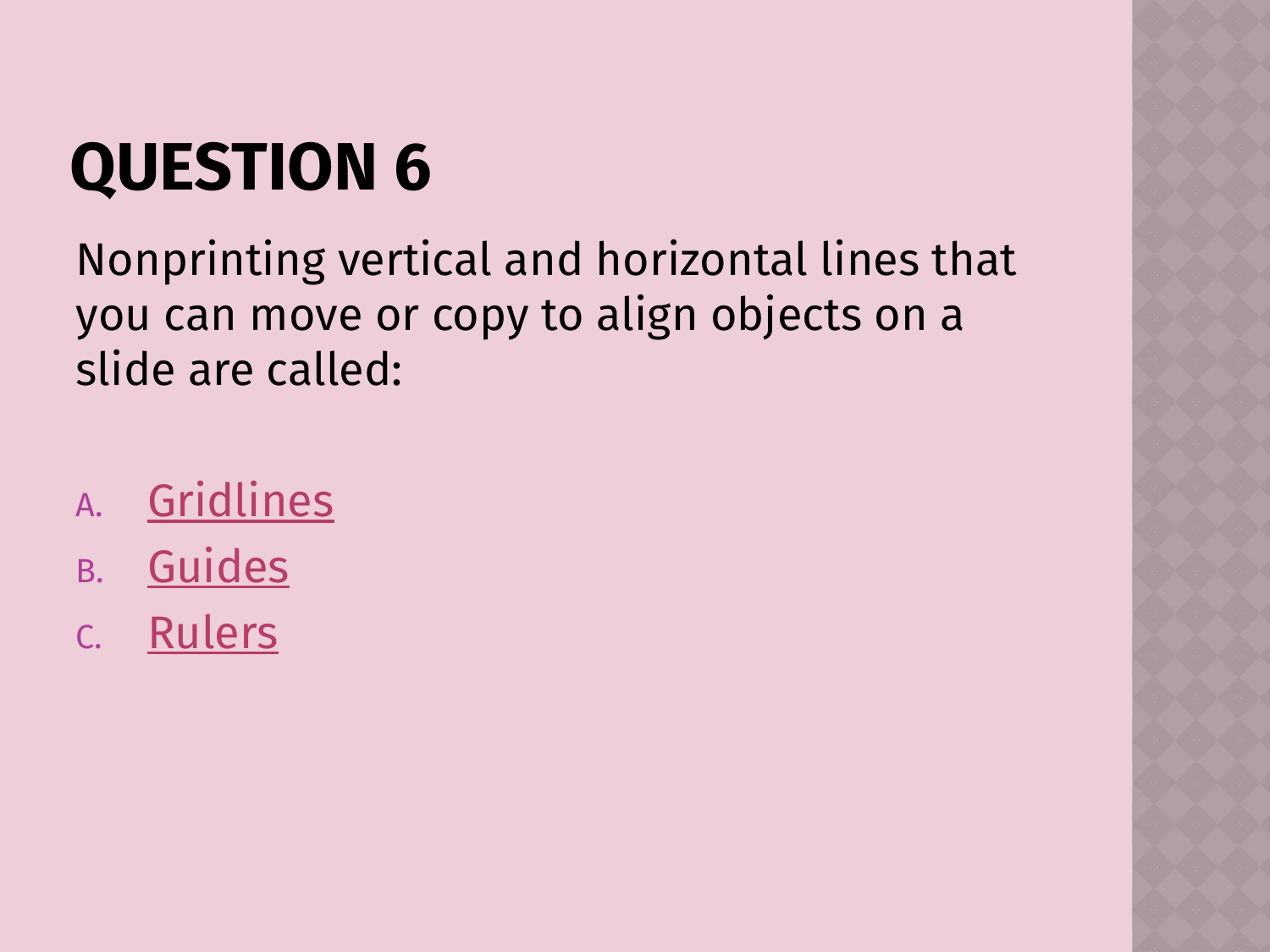

# Question 6
Nonprinting vertical and horizontal lines that you can move or copy to align objects on a slide are called:

Gridlines
Guides
Rulers